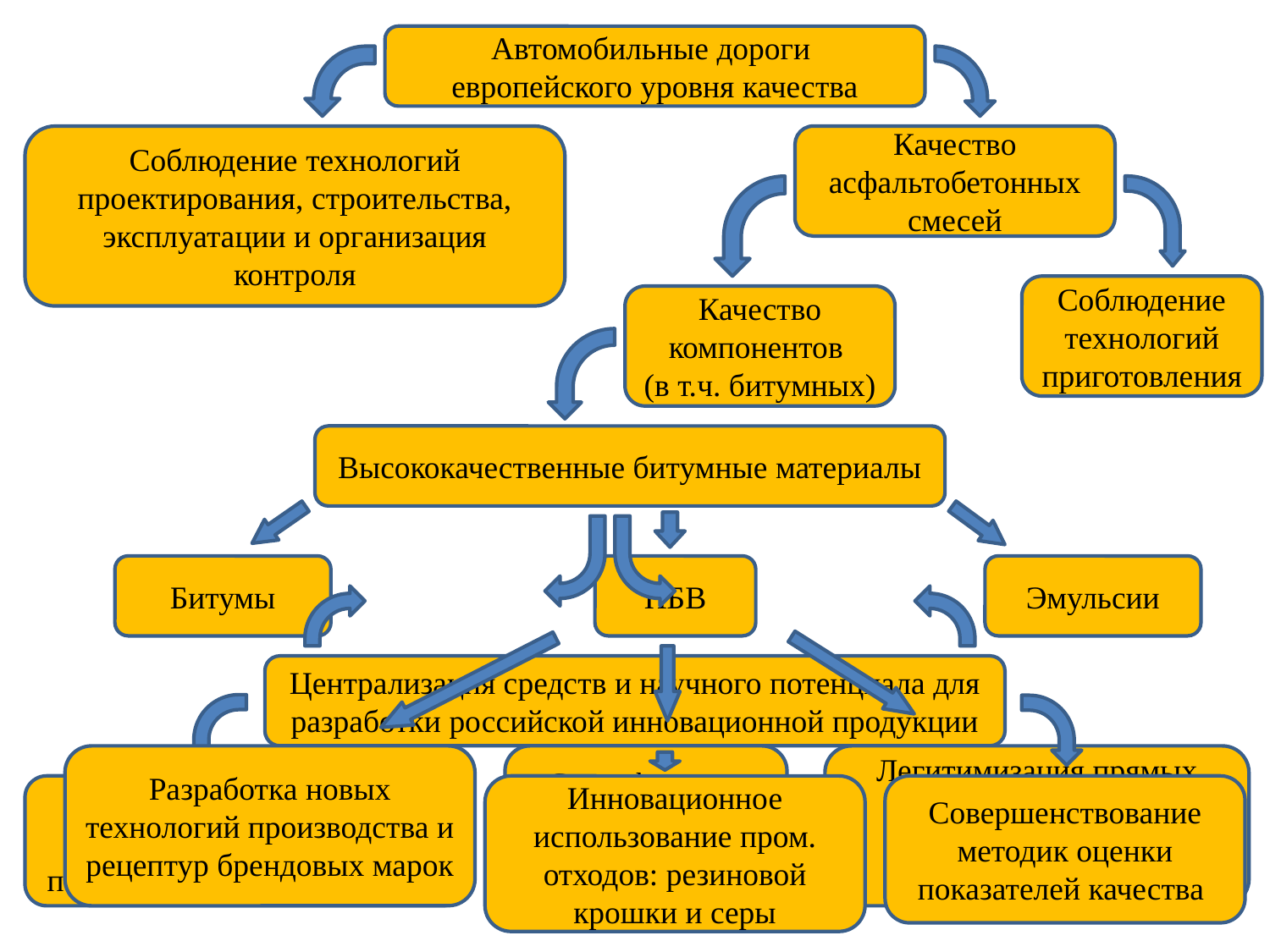

Автомобильные дороги
европейского уровня качества

Соблюдение технологий проектирования, строительства, эксплуатации и организация контроля
Качество асфальтобетонных смесей

Соблюдение технологий приготовления
Качество компонентов
(в т.ч. битумных)

Высококачественные битумные материалы

Битумы
ПБВ
Эмульсии

Централизация средств и научного потенциала для разработки российской инновационной продукции

Разработка новых технологий производства и рецептур брендовых марок
Сертификация битумных производств
Легитимизация прямых маркетинговых связей производитель - потребитель

Использование более дешёвых и эффективных полимерных модификаторов
Инновационное использование пром. отходов: резиновой крошки и серы
Совершенствование методик оценки показателей качества